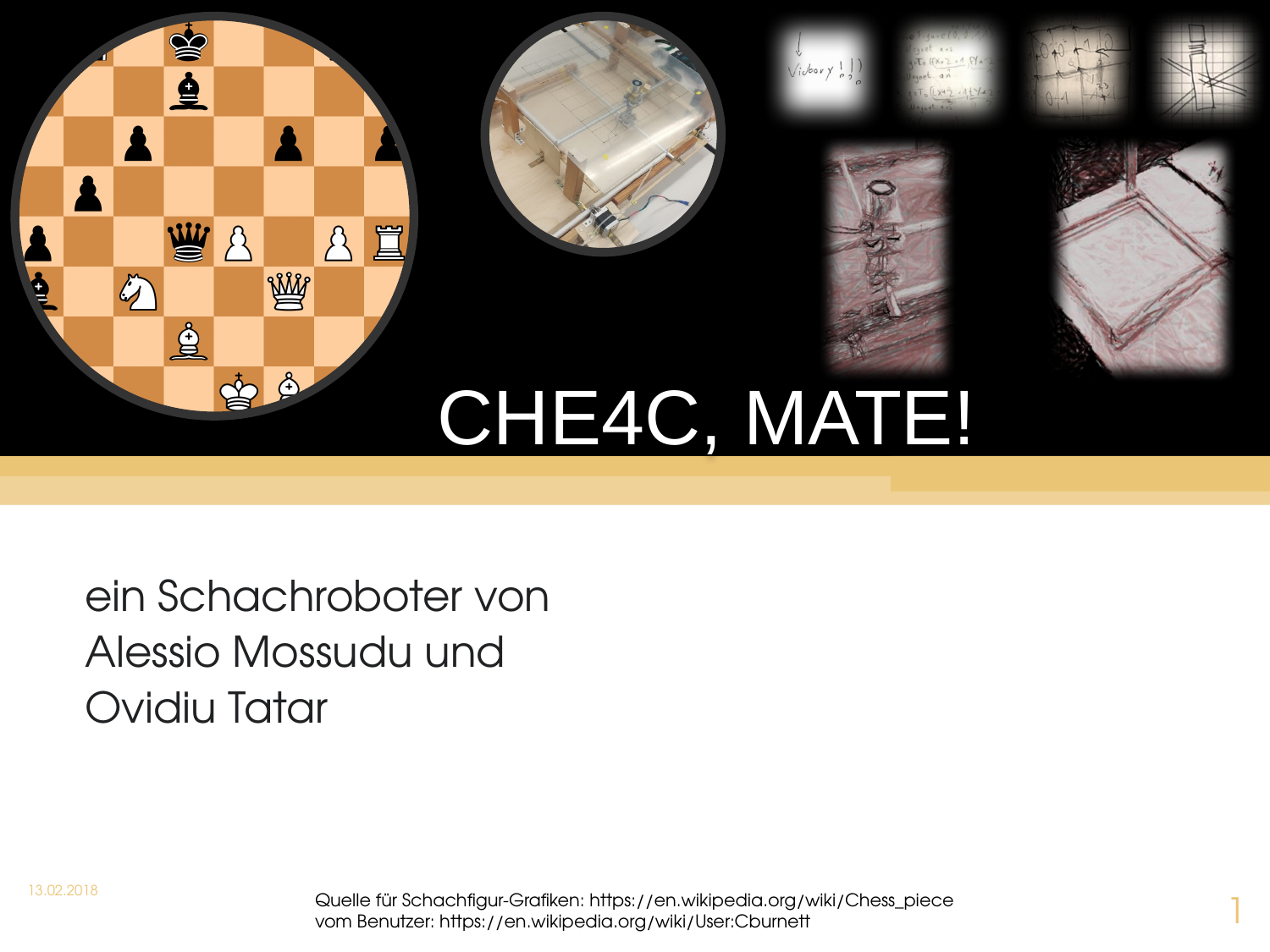

# CHE4C, MATE!
ein Schachroboter von
Alessio Mossudu und
Ovidiu Tatar
13.02.2018
Quelle für Schachfigur-Grafiken: https://en.wikipedia.org/wiki/Chess_piece
vom Benutzer: https://en.wikipedia.org/wiki/User:Cburnett
1